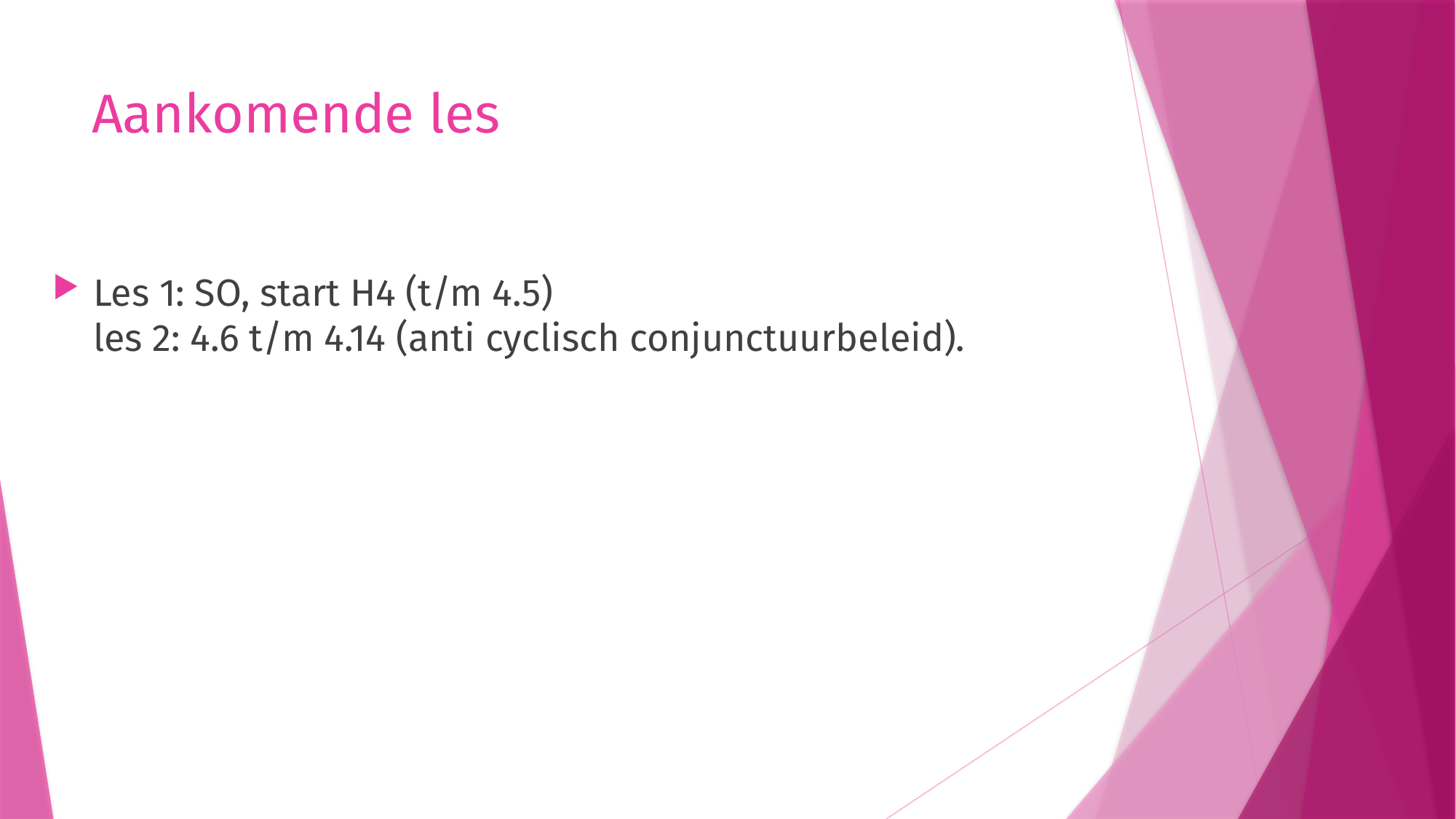

# Aankomende les
Les 1: SO, start H4 (t/m 4.5)
les 2: 4.6 t/m 4.14 (anti cyclisch conjunctuurbeleid).